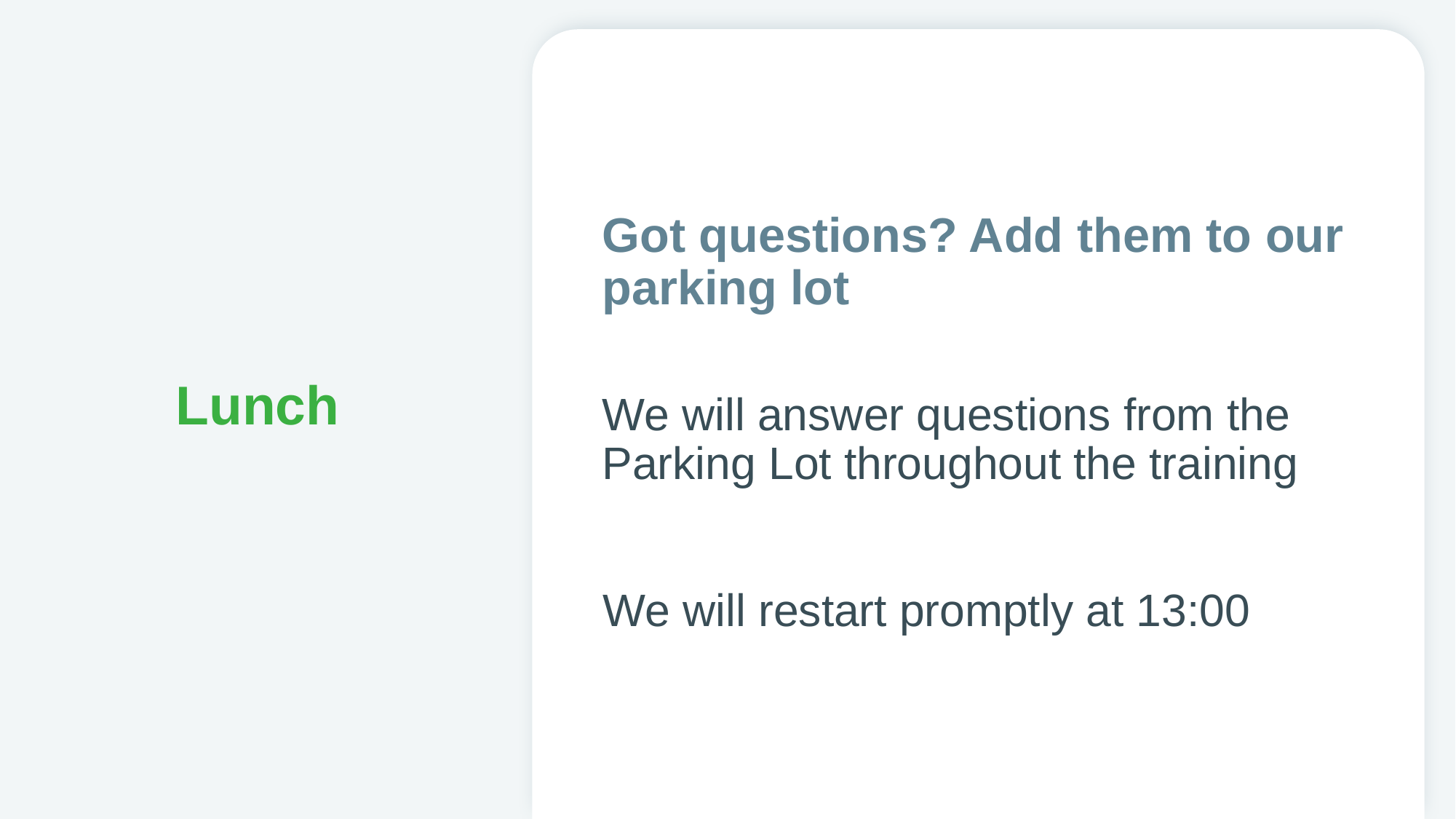

Got questions? Add them to our parking lot

We will answer questions from the Parking Lot throughout the training

# Lunch
We will restart promptly at 13:00​